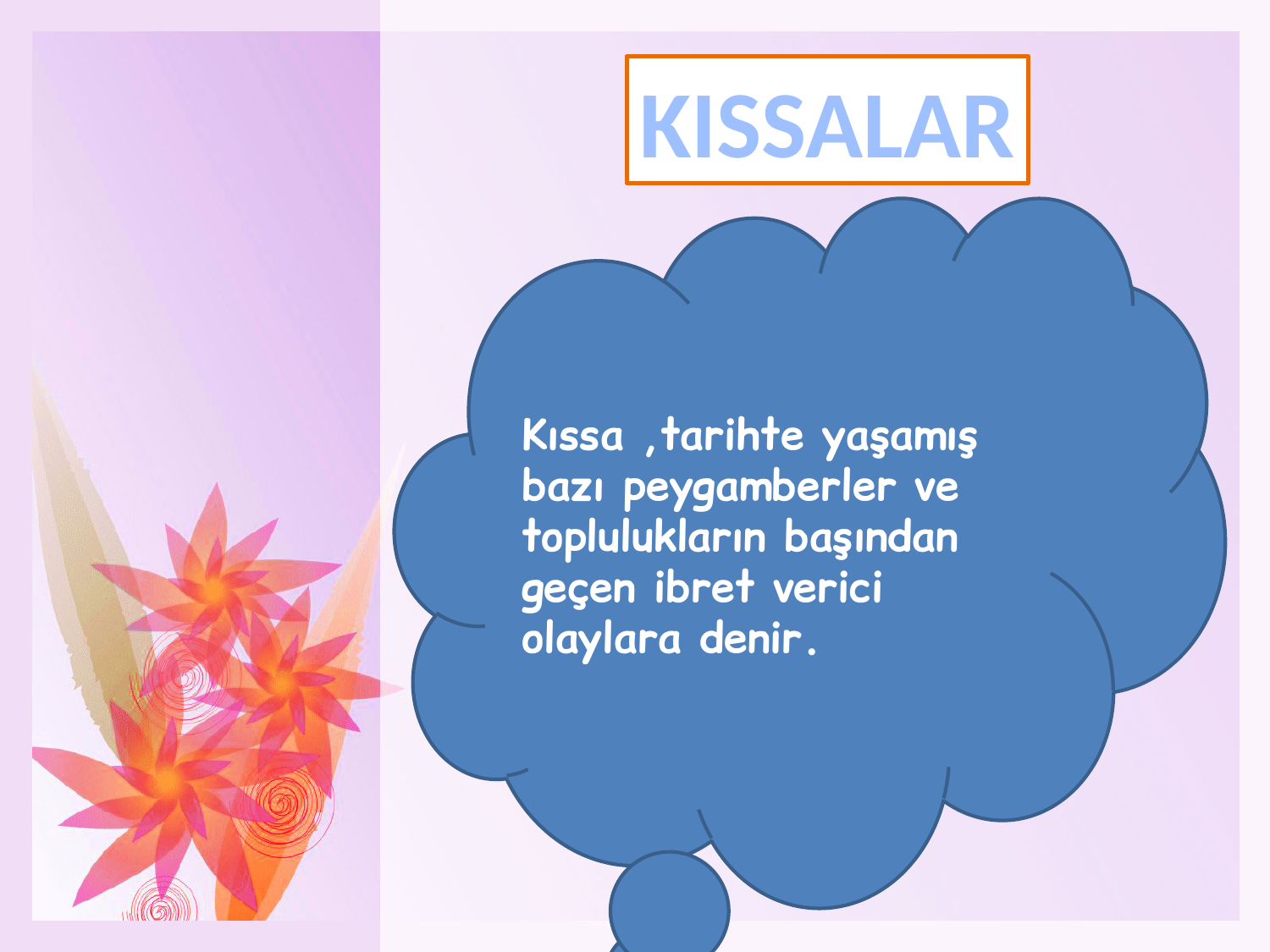

KISSALAR

Kıssa ,tarihte yaşamış bazı peygamberler ve toplulukların başından geçen ibret verici olaylara denir.